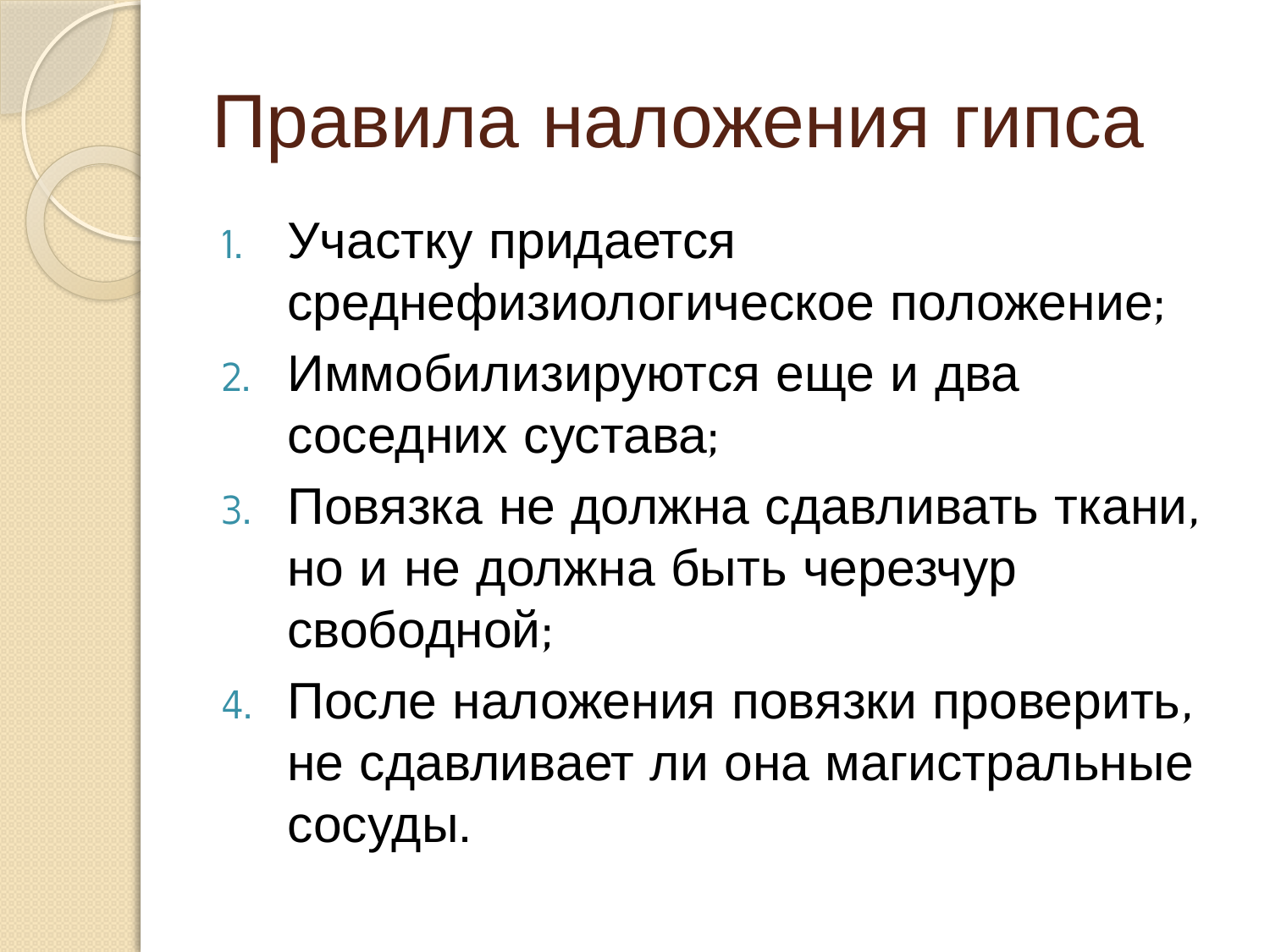

# Правила наложения гипса
Участку придается среднефизиологическое положение;
Иммобилизируются еще и два соседних сустава;
Повязка не должна сдавливать ткани, но и не должна быть черезчур свободной;
После наложения повязки проверить, не сдавливает ли она магистральные сосуды.